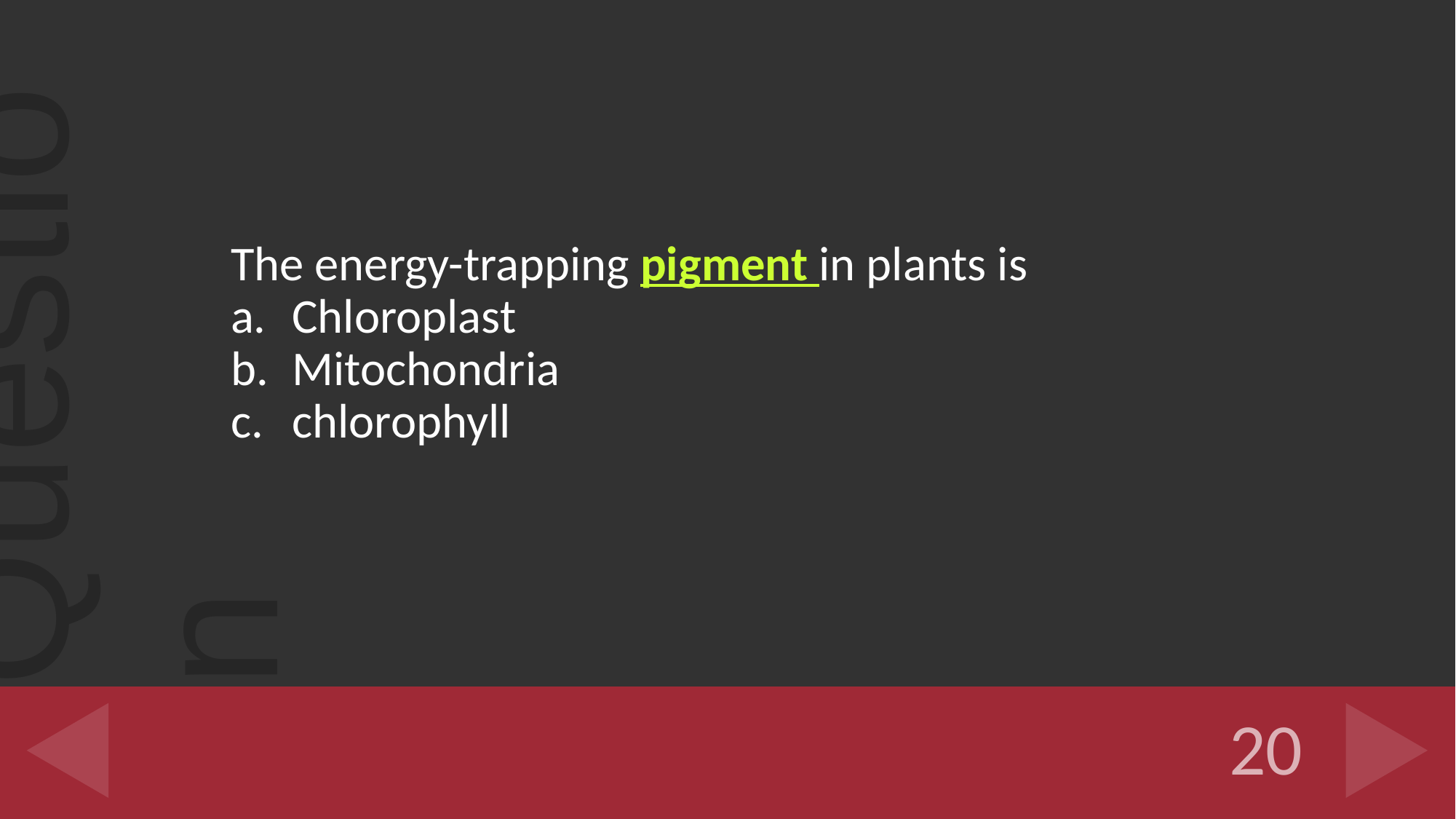

The energy-trapping pigment in plants is
Chloroplast
Mitochondria
chlorophyll
#
20